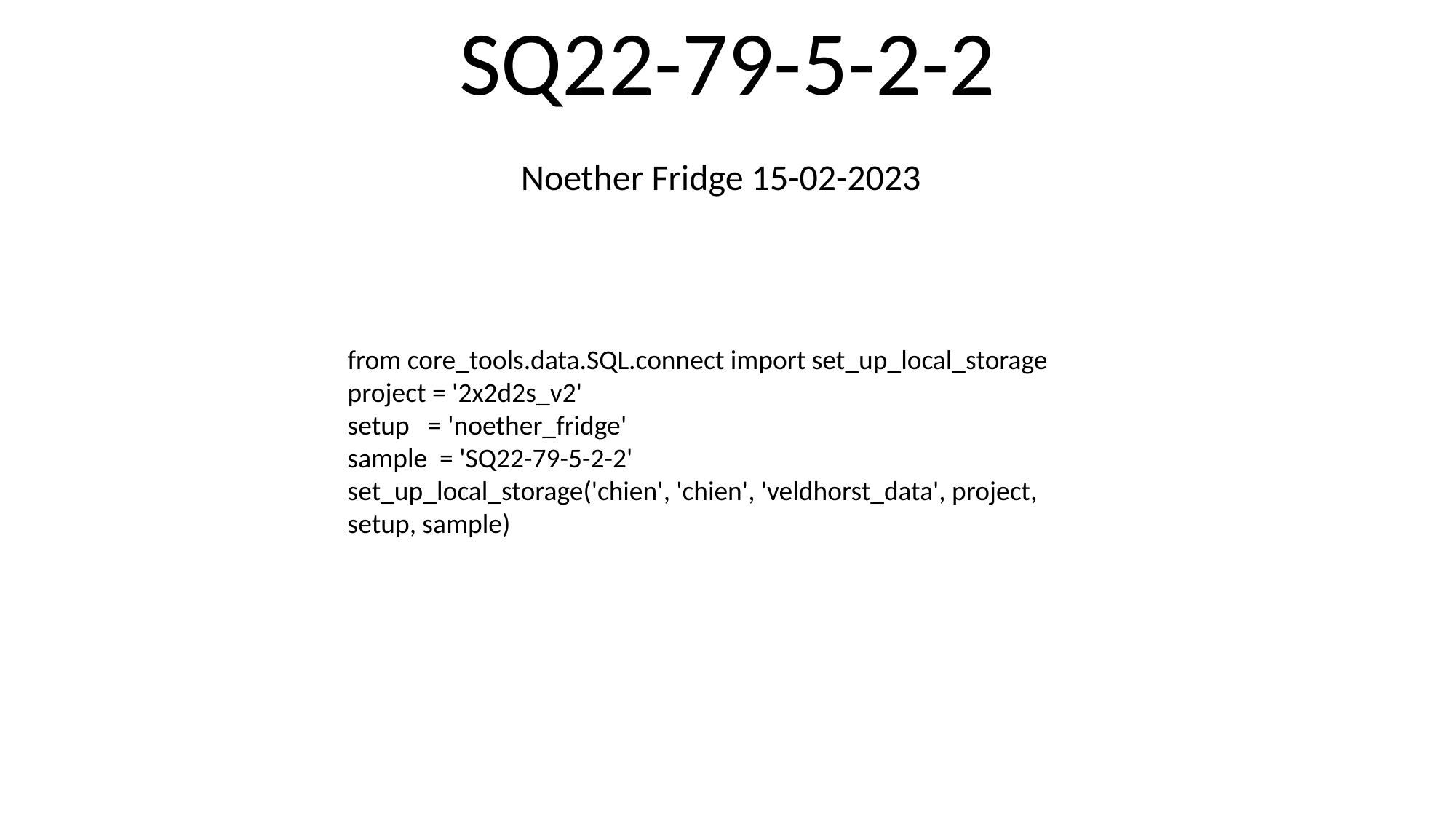

# SQ22-79-5-2-2
 Noether Fridge 15-02-2023
from core_tools.data.SQL.connect import set_up_local_storage
project = '2x2d2s_v2'
setup   = 'noether_fridge'
sample  = 'SQ22-79-5-2-2'
set_up_local_storage('chien', 'chien', 'veldhorst_data', project, setup, sample)